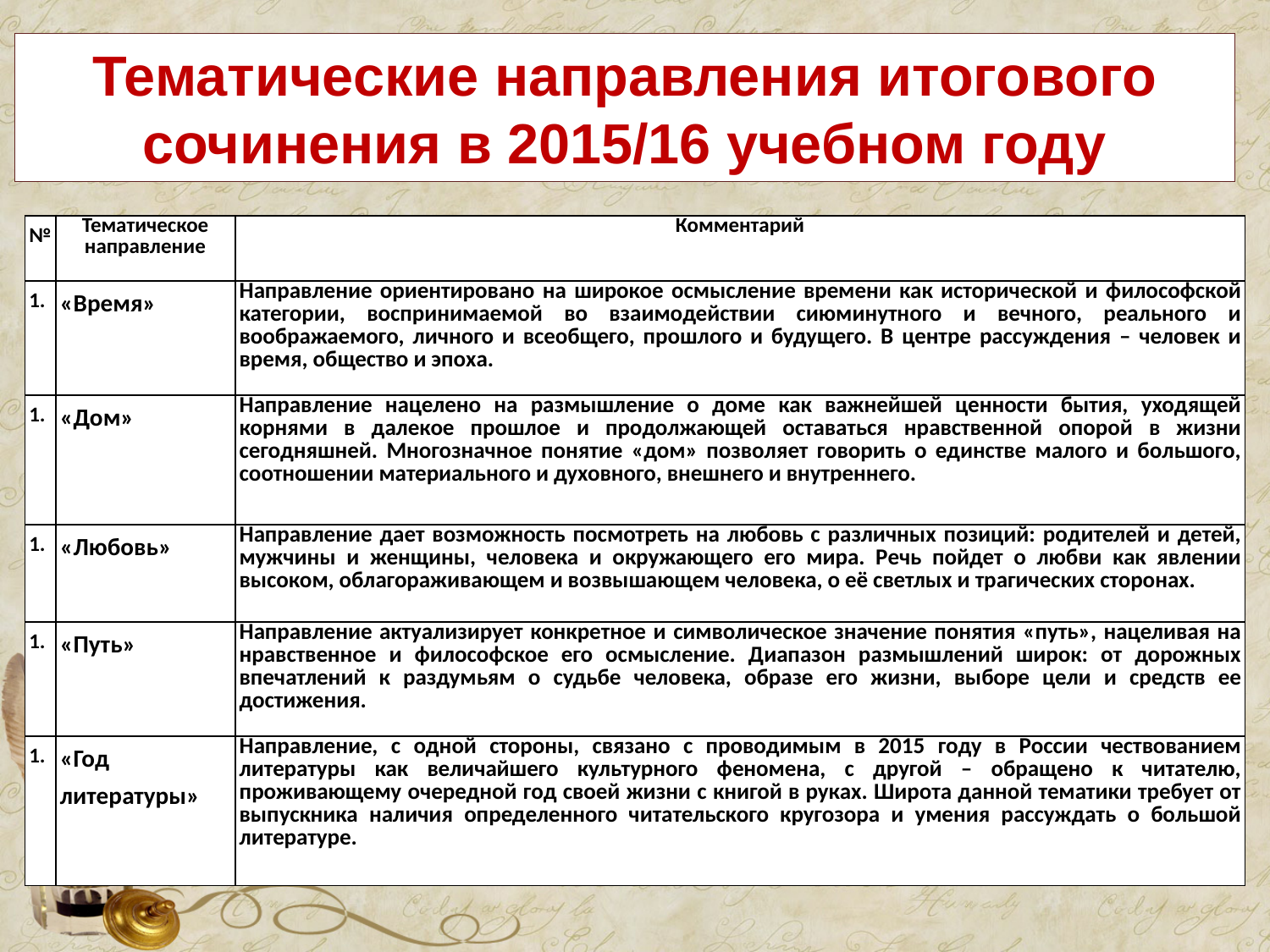

Тематические направления итогового сочинения в 2015/16 учебном году
| № | Тематическое направление | Комментарий |
| --- | --- | --- |
|  | «Время» | Направление ориентировано на широкое осмысление времени как исторической и философской категории, воспринимаемой во взаимодействии сиюминутного и вечного, реального и воображаемого, личного и всеобщего, прошлого и будущего. В центре рассуждения – человек и время, общество и эпоха. |
|  | «Дом» | Направление нацелено на размышление о доме как важнейшей ценности бытия, уходящей корнями в далекое прошлое и продолжающей оставаться нравственной опорой в жизни сегодняшней. Многозначное понятие «дом» позволяет говорить о единстве малого и большого, соотношении материального и духовного, внешнего и внутреннего. |
|  | «Любовь» | Направление дает возможность посмотреть на любовь с различных позиций: родителей и детей, мужчины и женщины, человека и окружающего его мира. Речь пойдет о любви как явлении высоком, облагораживающем и возвышающем человека, о её светлых и трагических сторонах. |
|  | «Путь» | Направление актуализирует конкретное и символическое значение понятия «путь», нацеливая на нравственное и философское его осмысление. Диапазон размышлений широк: от дорожных впечатлений к раздумьям о судьбе человека, образе его жизни, выборе цели и средств ее достижения. |
|  | «Год литературы» | Направление, с одной стороны, связано с проводимым в 2015 году в России чествованием литературы как величайшего культурного феномена, с другой – обращено к читателю, проживающему очередной год своей жизни с книгой в руках. Широта данной тематики требует от выпускника наличия определенного читательского кругозора и умения рассуждать о большой литературе. |